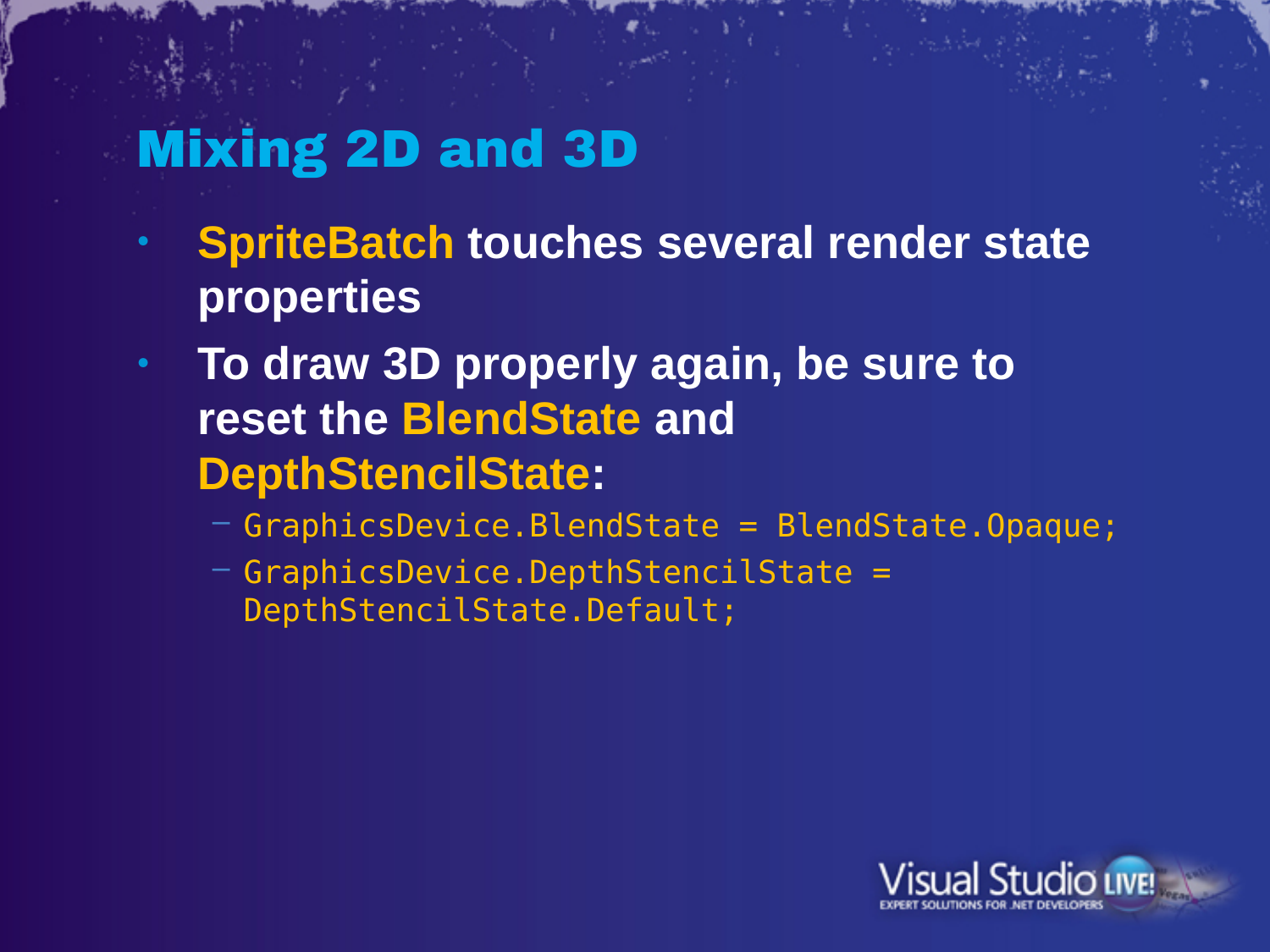

# Mixing 2D and 3D
SpriteBatch touches several render state properties
To draw 3D properly again, be sure to reset the BlendState and DepthStencilState:
GraphicsDevice.BlendState = BlendState.Opaque;
GraphicsDevice.DepthStencilState = DepthStencilState.Default;